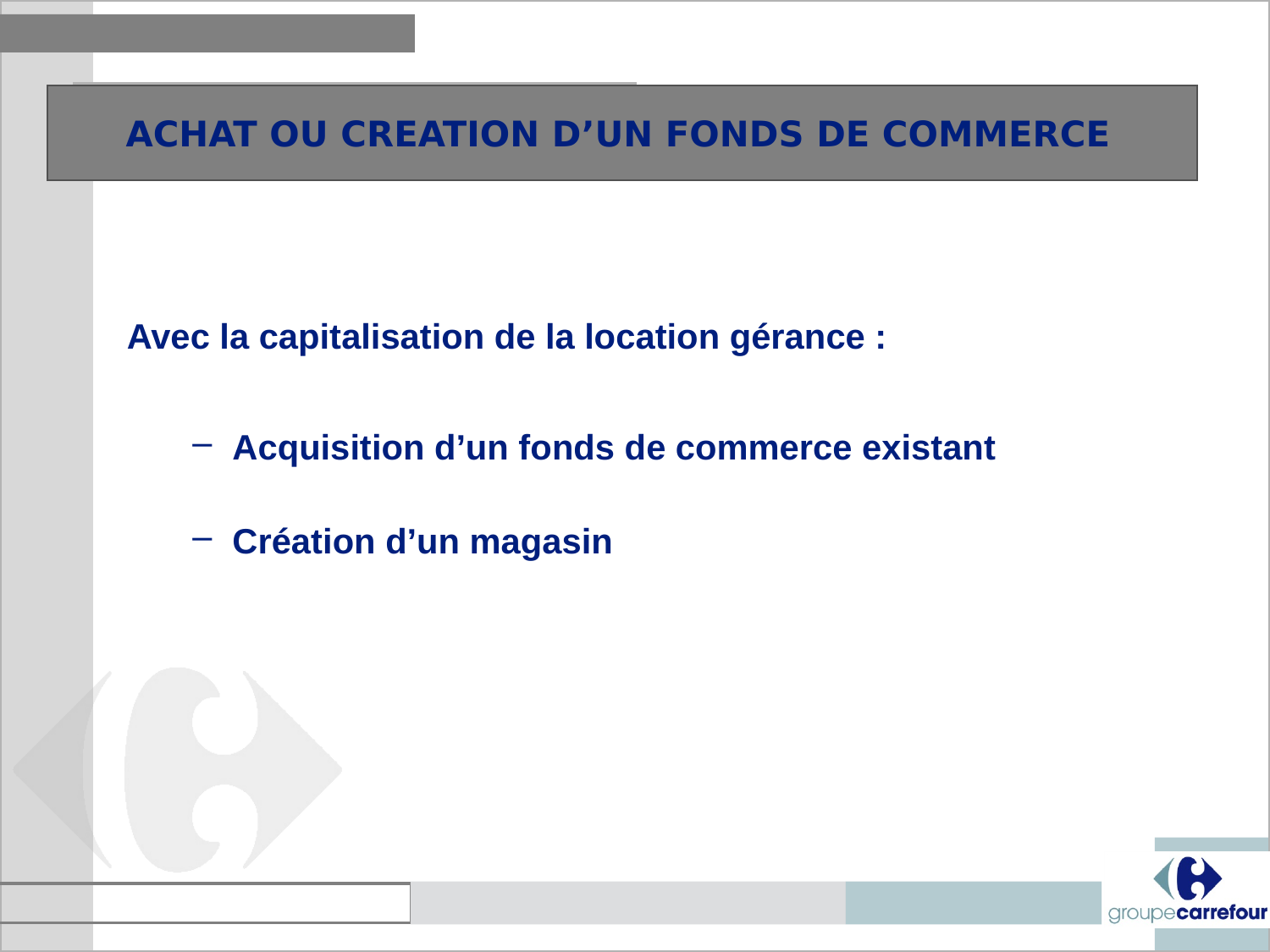

ACHAT OU CREATION D’UN FONDS DE COMMERCE
#
Avec la capitalisation de la location gérance :

Acquisition d’un fonds de commerce existant
Création d’un magasin